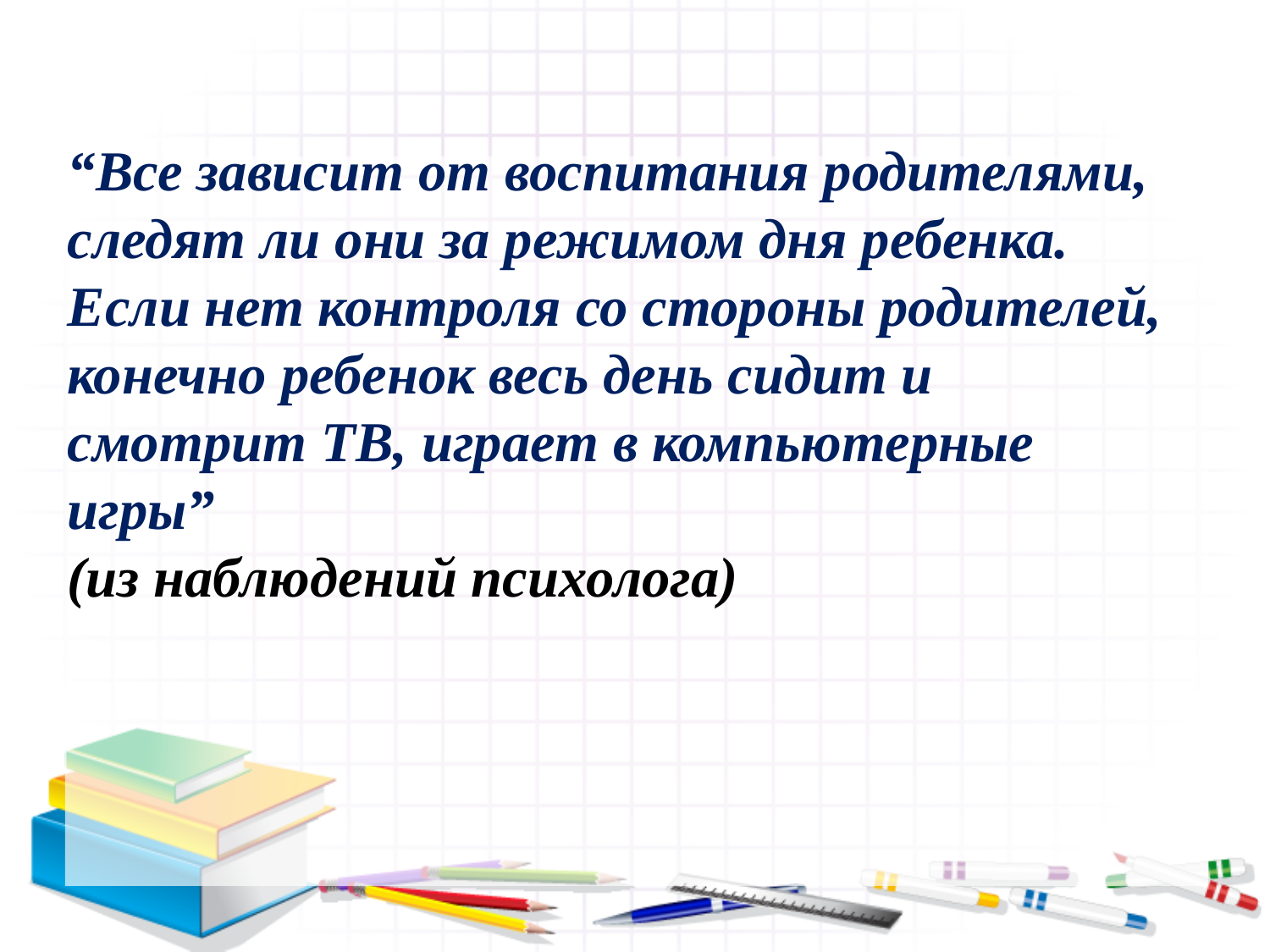

“Все зависит от воспитания родителями, следят ли они за режимом дня ребенка. Если нет контроля со стороны родителей, конечно ребенок весь день сидит и смотрит ТВ, играет в компьютерные игры”
(из наблюдений психолога)